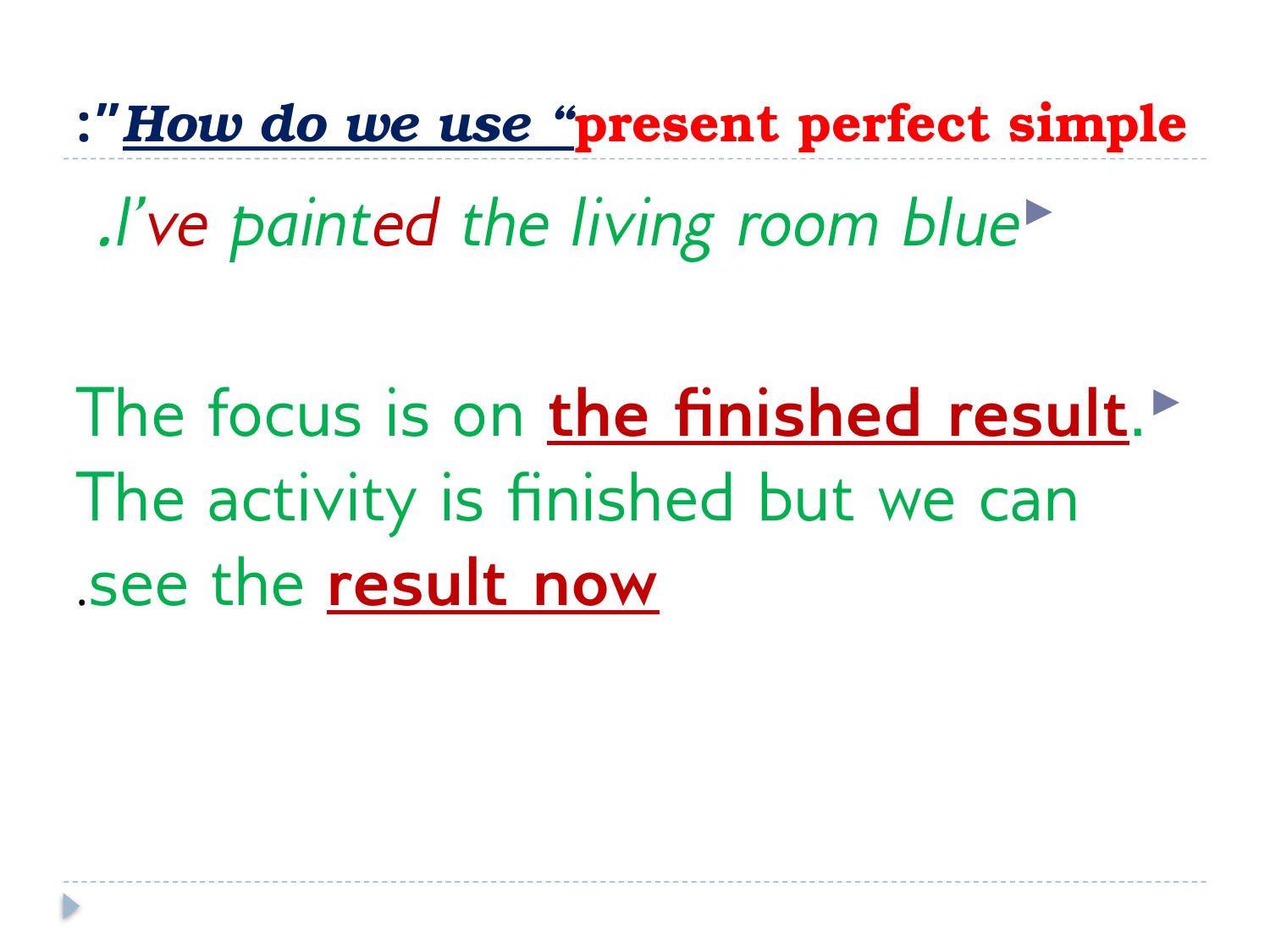

# How do we use “present perfect simple”:
I’ve painted the living room blue.

The focus is on the finished result. The activity is finished but we can see the result now.